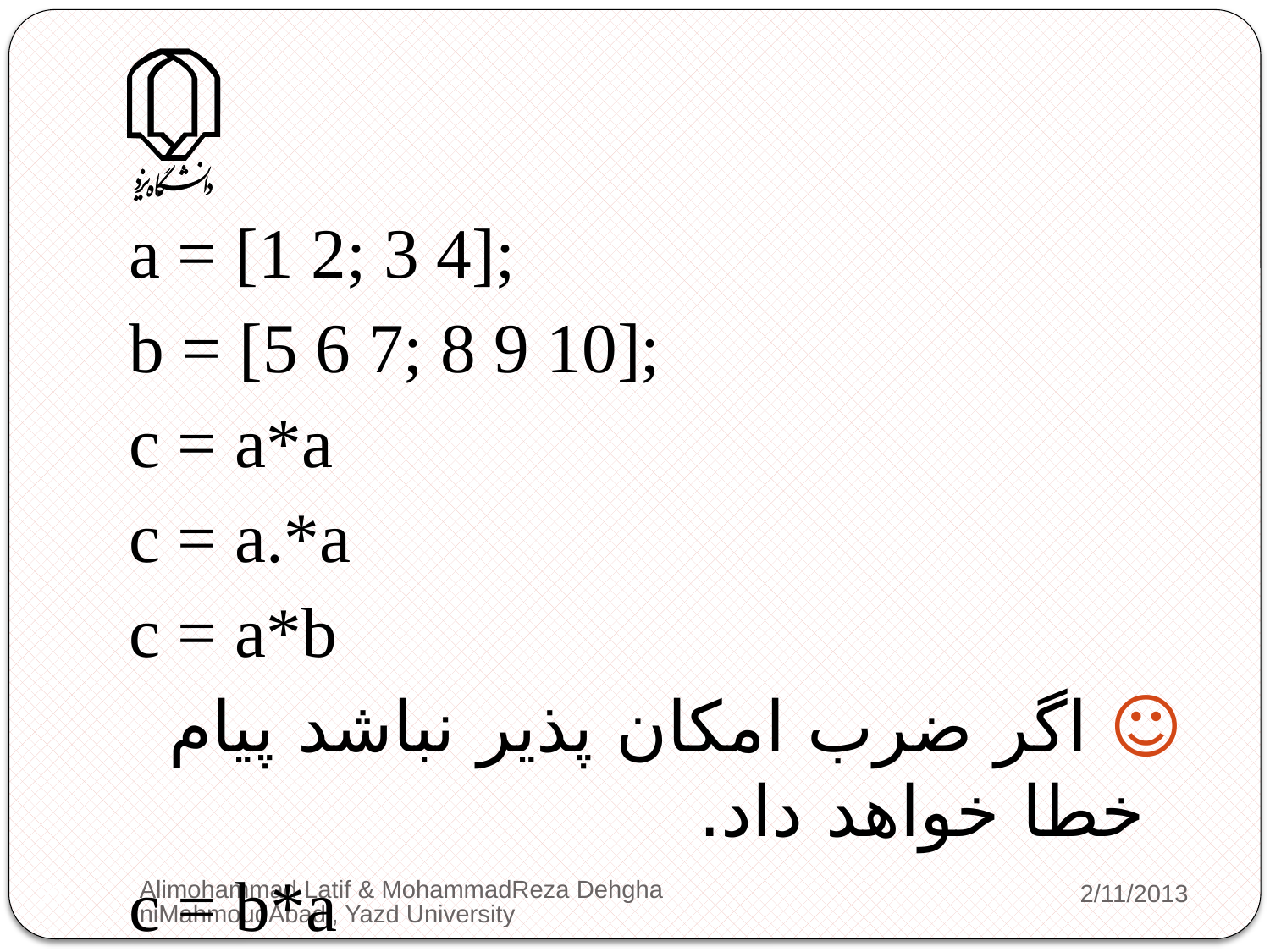

a = [1 2; 3 4];
b = [5 6 7; 8 9 10];
c = a*a
c = a.*a
c = a*b
☺ اگر ضرب امکان پذیر نباشد پیام خطا خواهد داد.
c = b*a

Alimohammad Latif & MohammadReza DehghaniMahmoudAbadi, Yazd University
2/11/2013
37